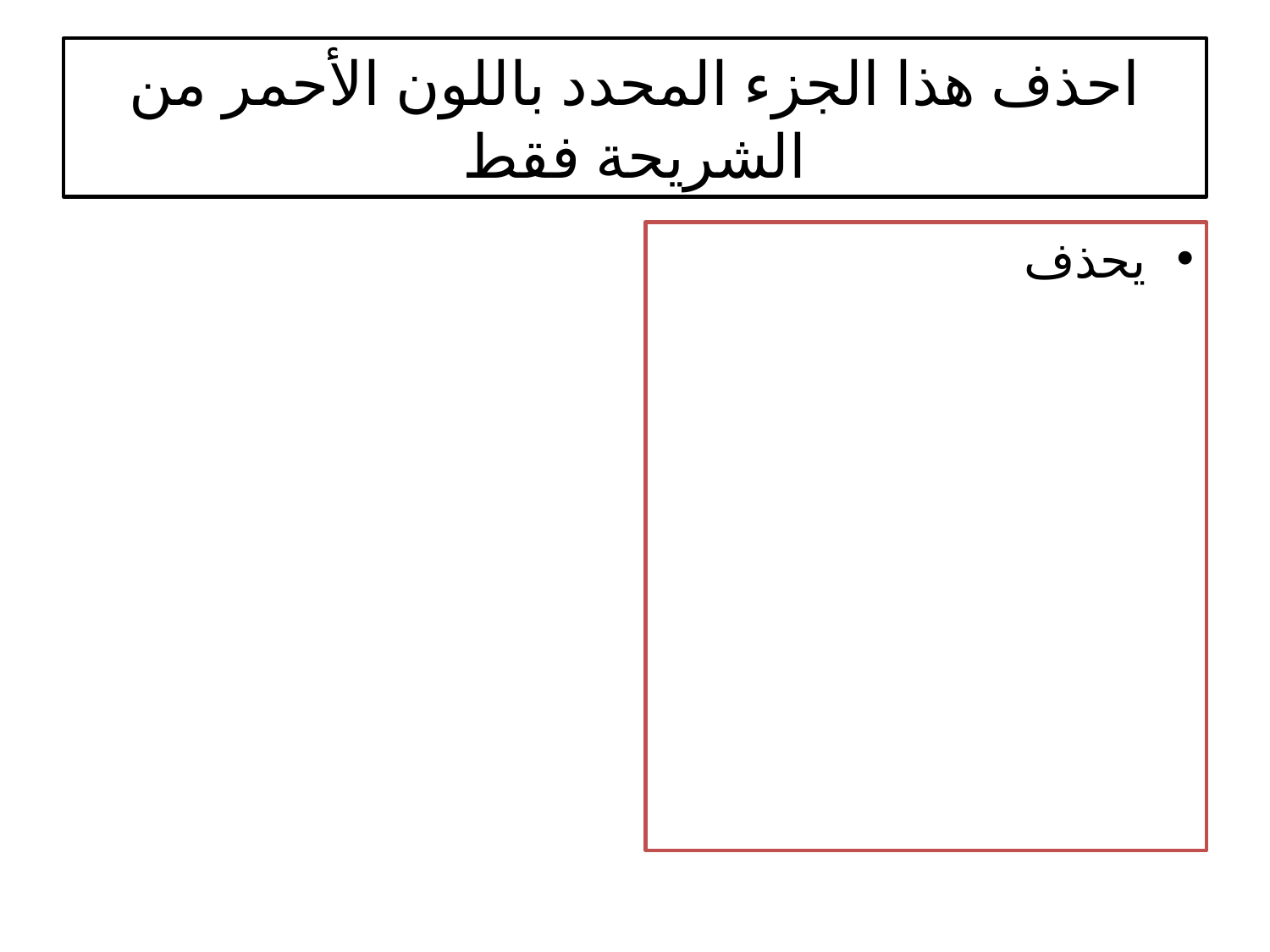

# احذف هذا الجزء المحدد باللون الأحمر من الشريحة فقط

يحذف